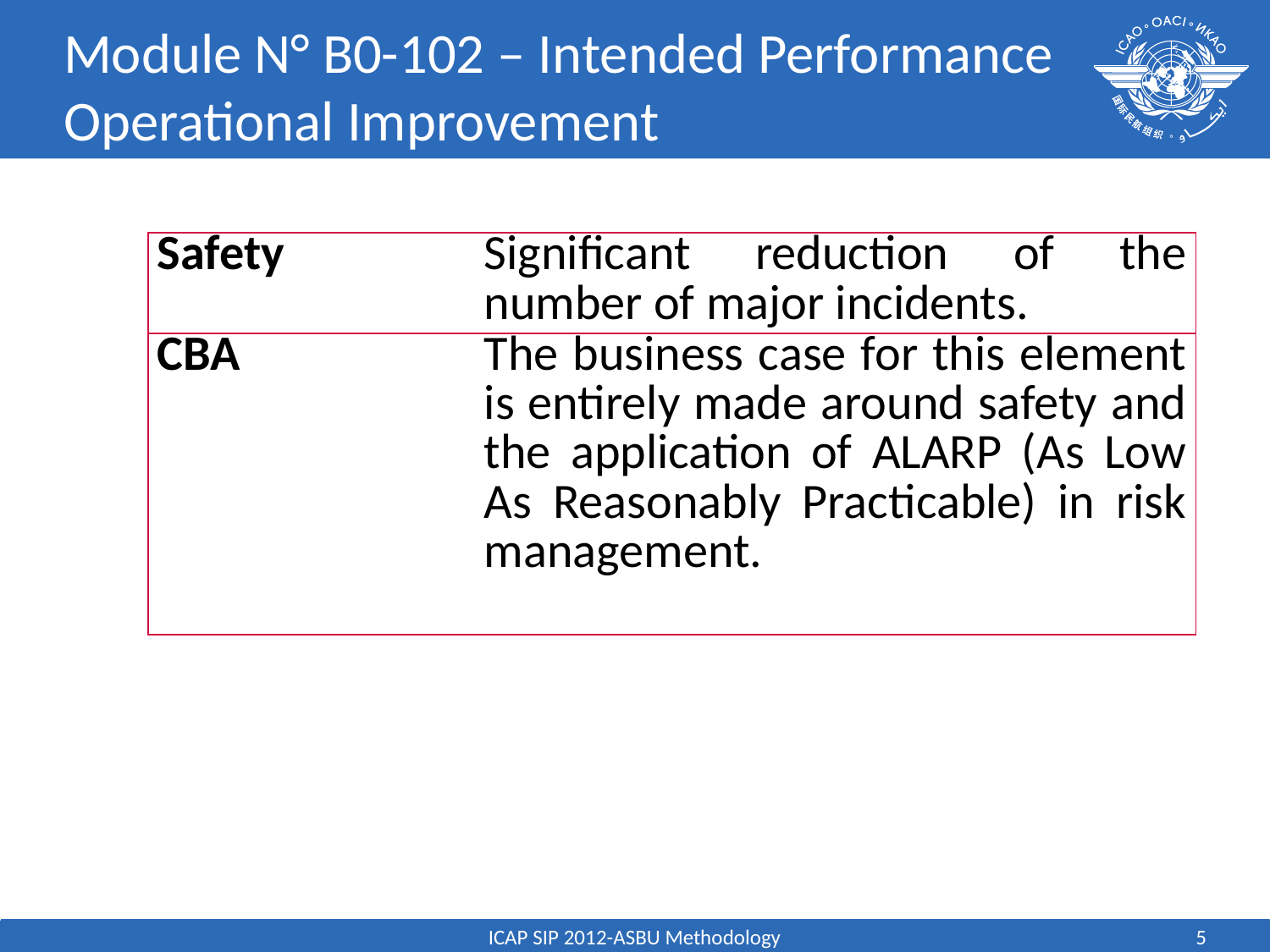

# Module N° B0-102 – Intended Performance Operational Improvement
| Safety | Significant reduction of the number of major incidents. |
| --- | --- |
| CBA | The business case for this element is entirely made around safety and the application of ALARP (As Low As Reasonably Practicable) in risk management. |
ICAP SIP 2012-ASBU Methodology
5